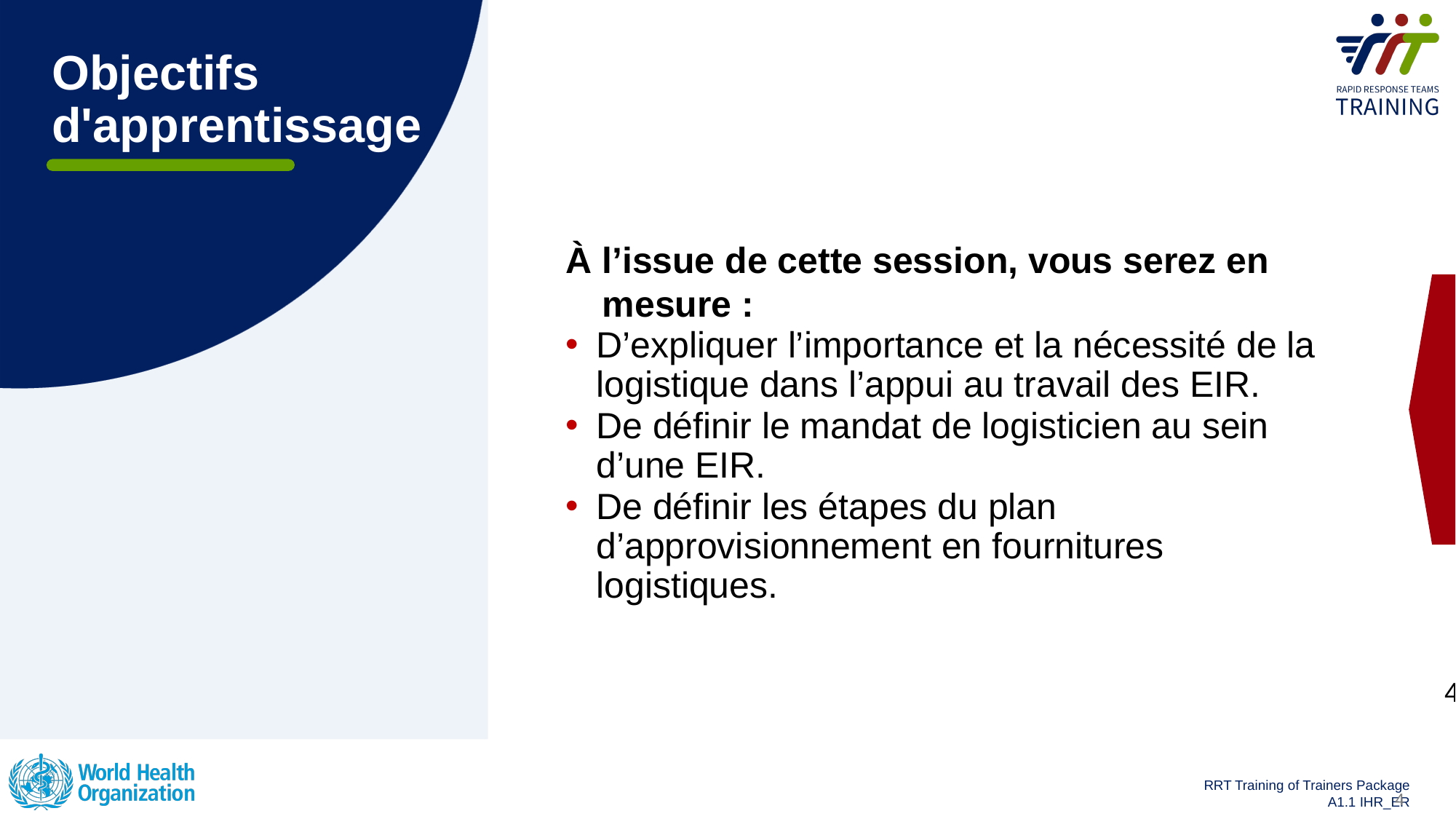

# Objectifs d'apprentissage
À l’issue de cette session, vous serez en mesure :
D’expliquer l’importance et la nécessité de la logistique dans l’appui au travail des EIR.
De définir le mandat de logisticien au sein d’une EIR.
De définir les étapes du plan d’approvisionnement en fournitures logistiques.

4